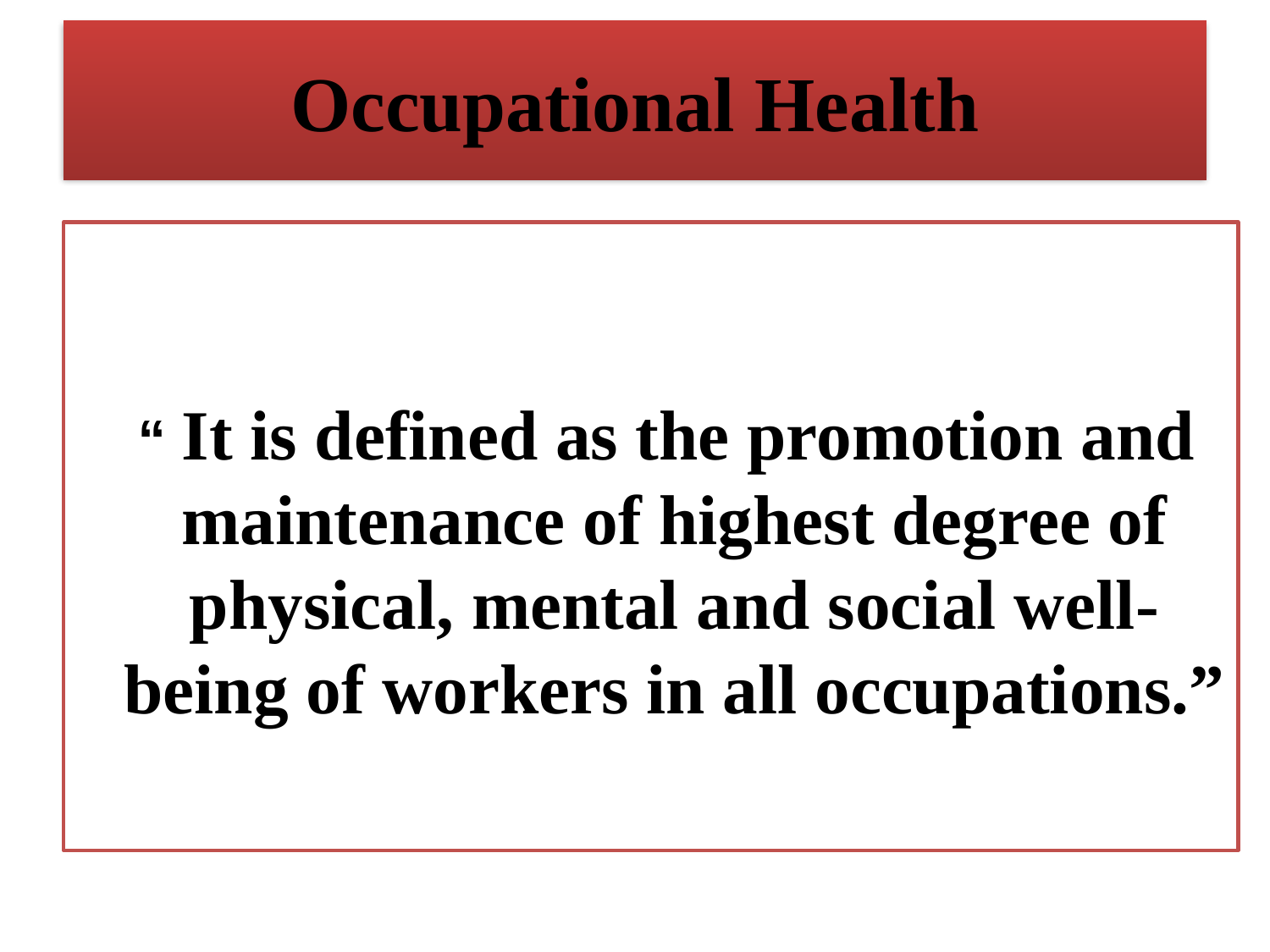

# Occupational Health

  “ It is defined as the promotion and maintenance of highest degree of physical, mental and social well-being of workers in all occupations.”